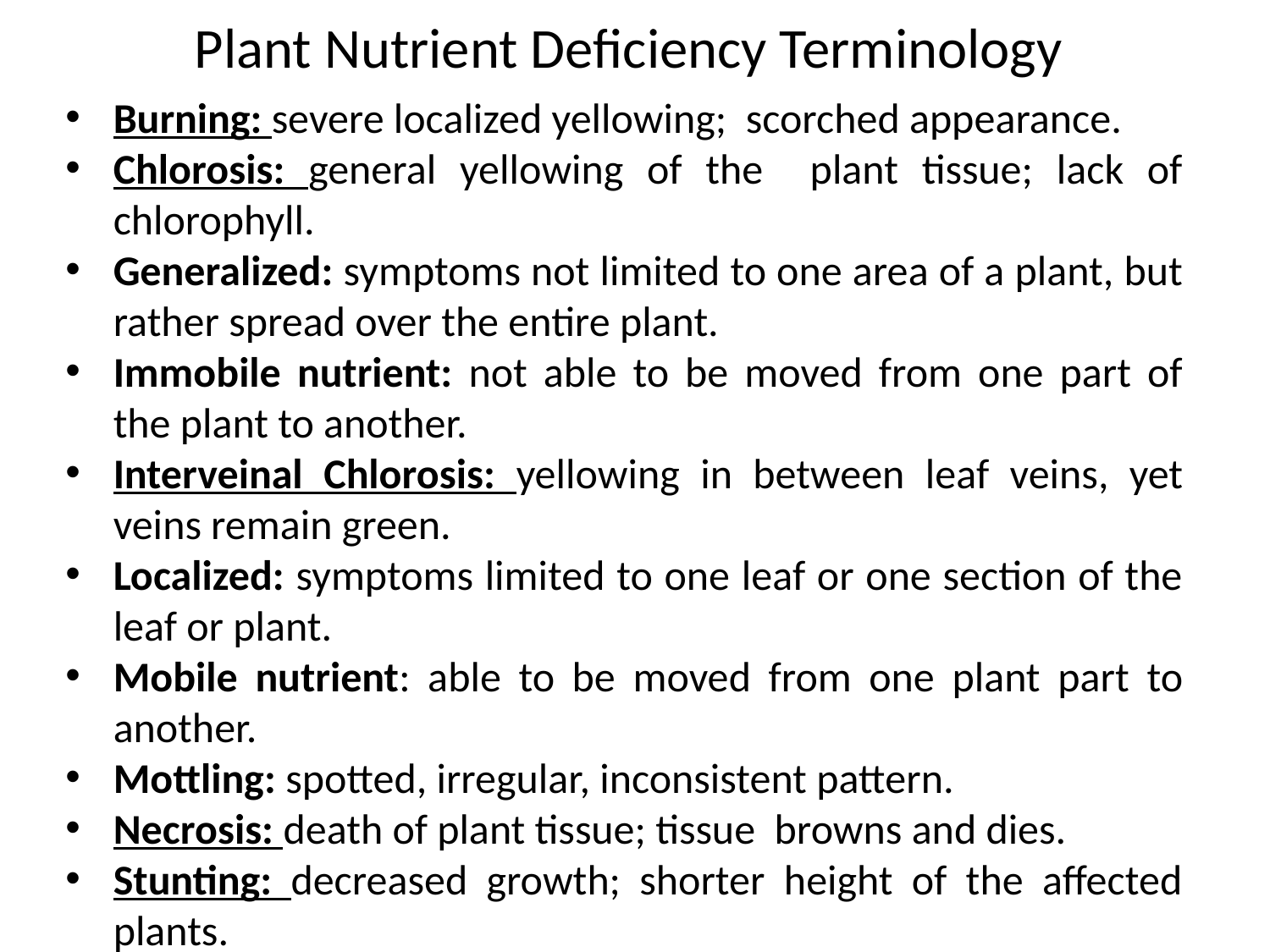

# Plant Nutrient Deficiency Terminology
Burning: severe localized yellowing;  scorched appearance.
Chlorosis: general yellowing of the  plant tissue; lack of chlorophyll.
Generalized: symptoms not limited to one area of a plant, but rather spread over the entire plant.
Immobile nutrient: not able to be moved from one part of the plant to another.
Interveinal Chlorosis: yellowing in between leaf veins, yet veins remain green.
Localized: symptoms limited to one leaf or one section of the leaf or plant.
Mobile nutrient: able to be moved from one plant part to another.
Mottling: spotted, irregular, inconsistent pattern.
Necrosis: death of plant tissue; tissue  browns and dies.
Stunting: decreased growth; shorter height of the affected plants.